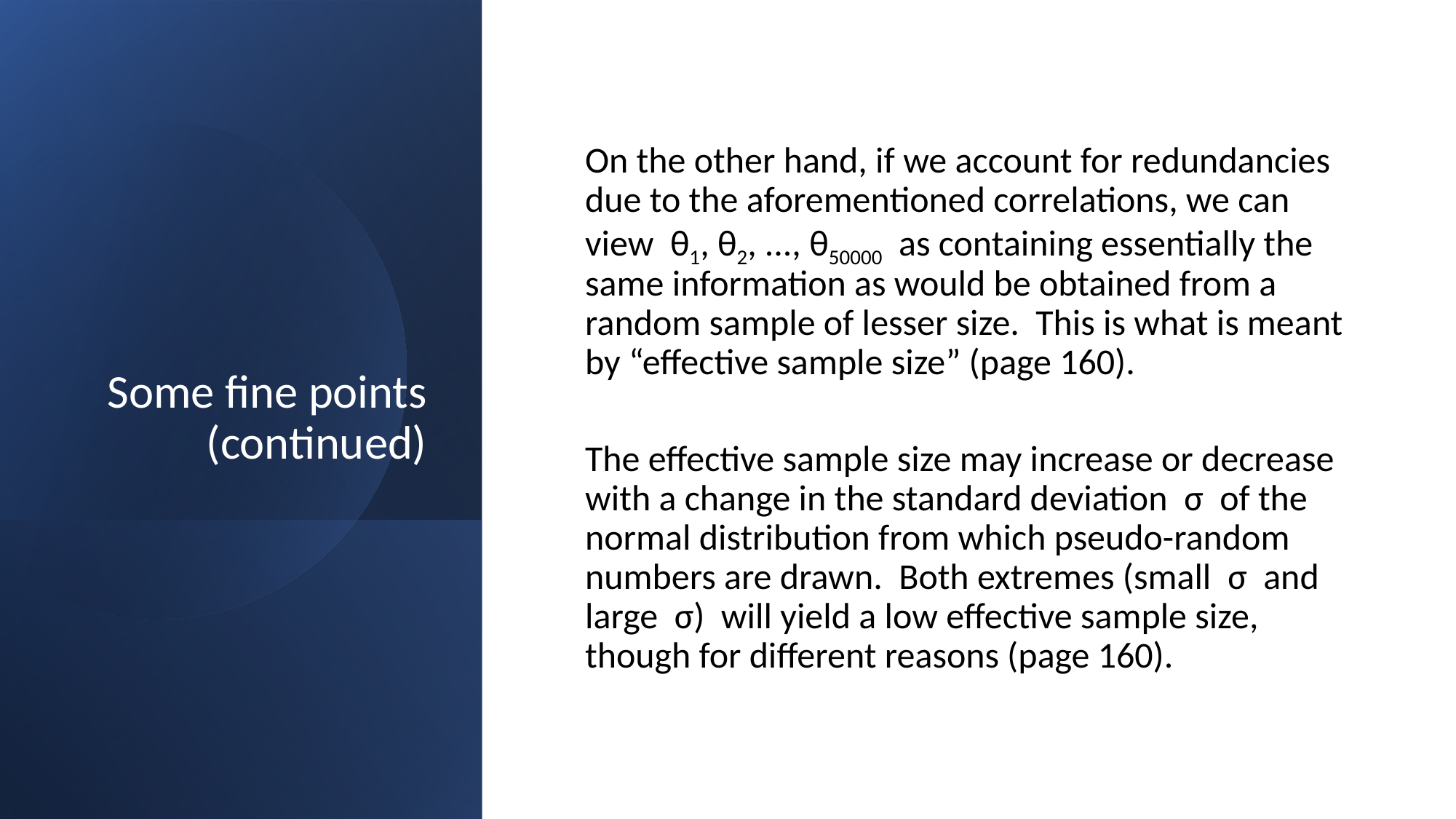

# Some fine points (continued)
On the other hand, if we account for redundancies due to the aforementioned correlations, we can view  θ1, θ2, ..., θ50000  as containing essentially the same information as would be obtained from a random sample of lesser size.  This is what is meant by “effective sample size” (page 160).

The effective sample size may increase or decrease with a change in the standard deviation  σ  of the normal distribution from which pseudo-random numbers are drawn.  Both extremes (small  σ  and large  σ)  will yield a low effective sample size, though for different reasons (page 160).